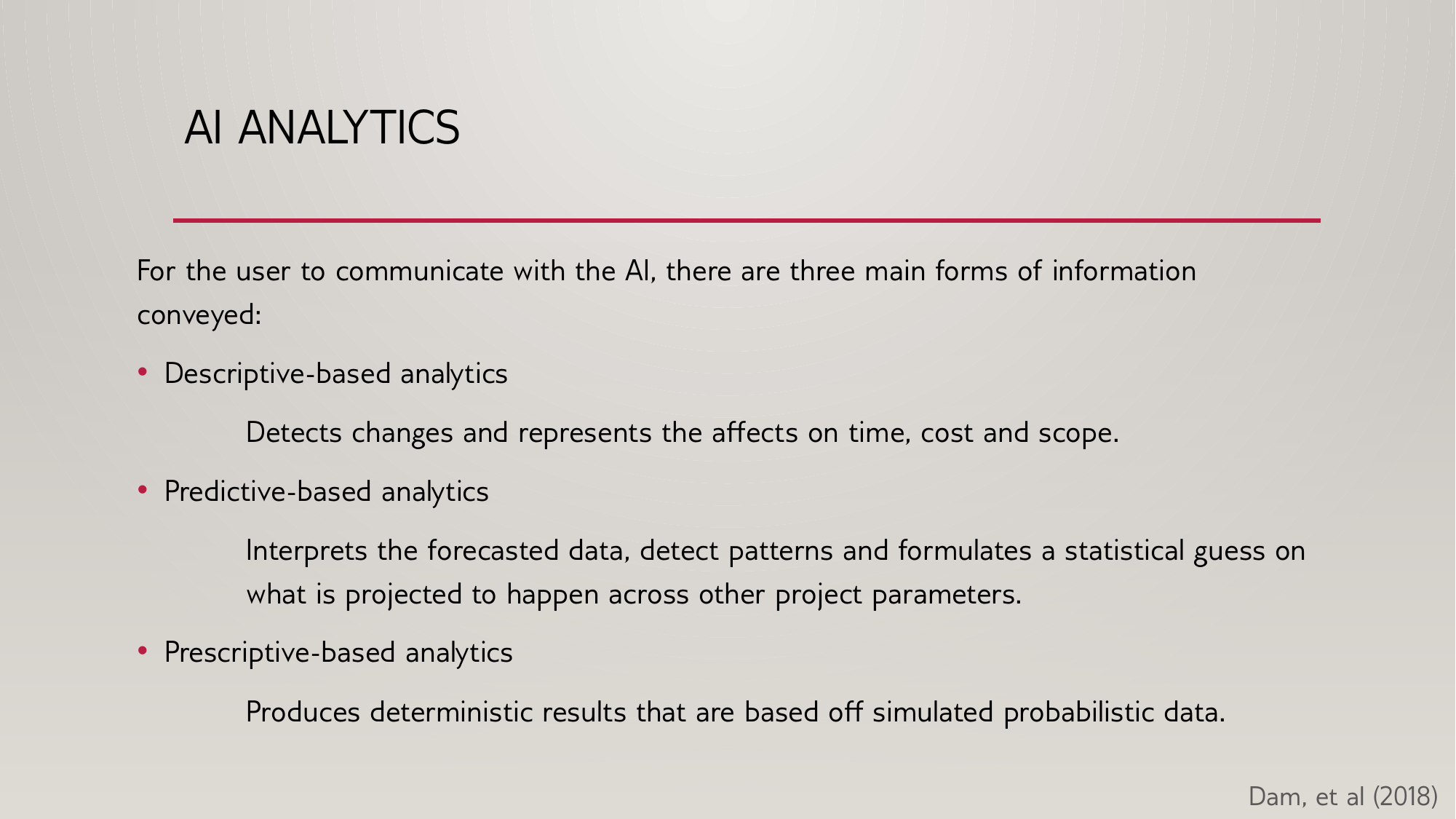

# AI Analytics
For the user to communicate with the AI, there are three main forms of information conveyed:
Descriptive-based analytics
	Detects changes and represents the affects on time, cost and scope.
Predictive-based analytics
	Interprets the forecasted data, detect patterns and formulates a statistical guess on 	what is projected to happen across other project parameters.
Prescriptive-based analytics
	Produces deterministic results that are based off simulated probabilistic data.
Dam, et al (2018)